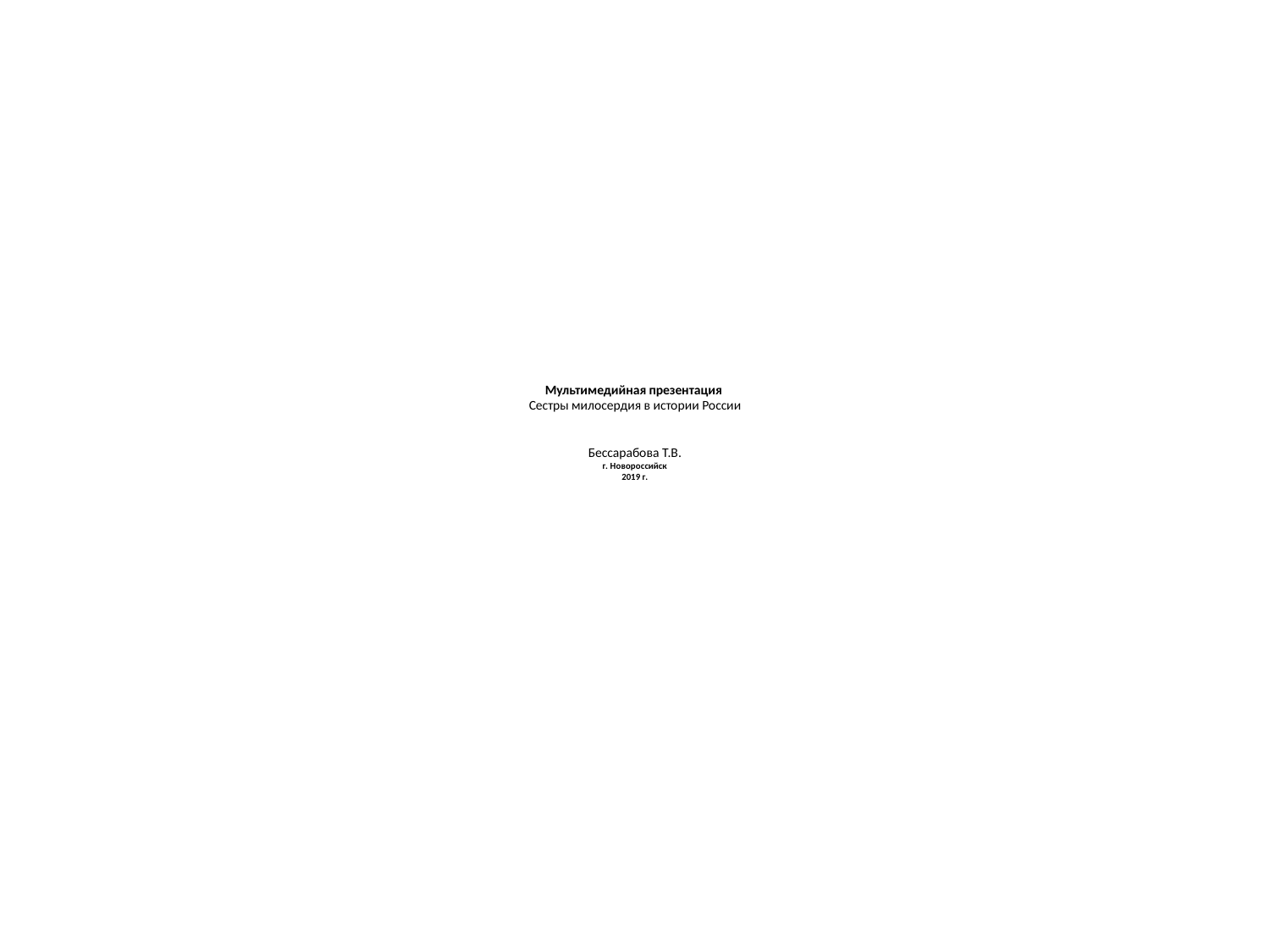

# Мультимедийная презентация Сестры милосердия в истории России     Бессарабова Т.В. г. Новороссийск 2019 г.